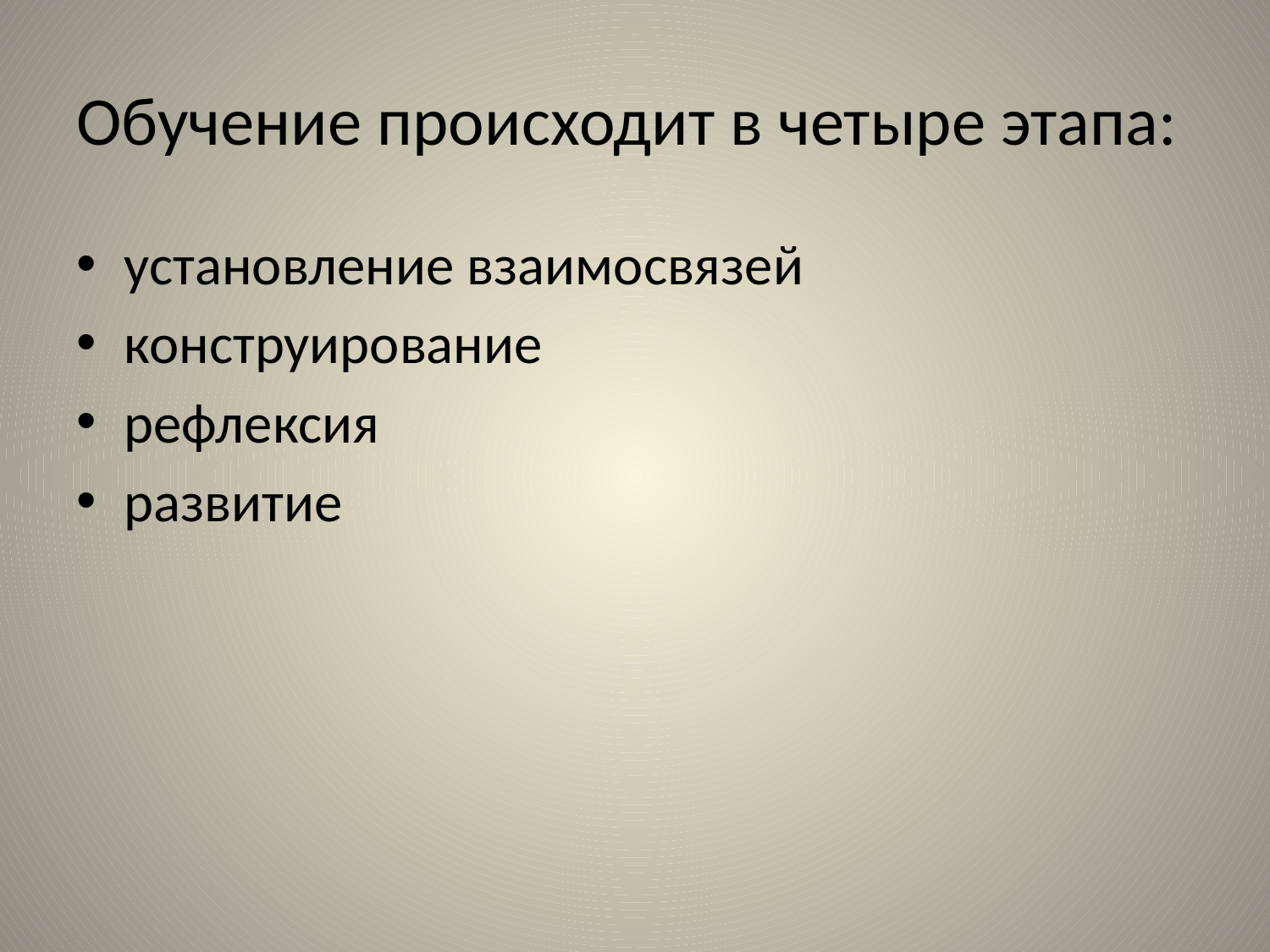

# Обучение происходит в четыре этапа:
установление взаимосвязей
конструирование
рефлексия
развитие